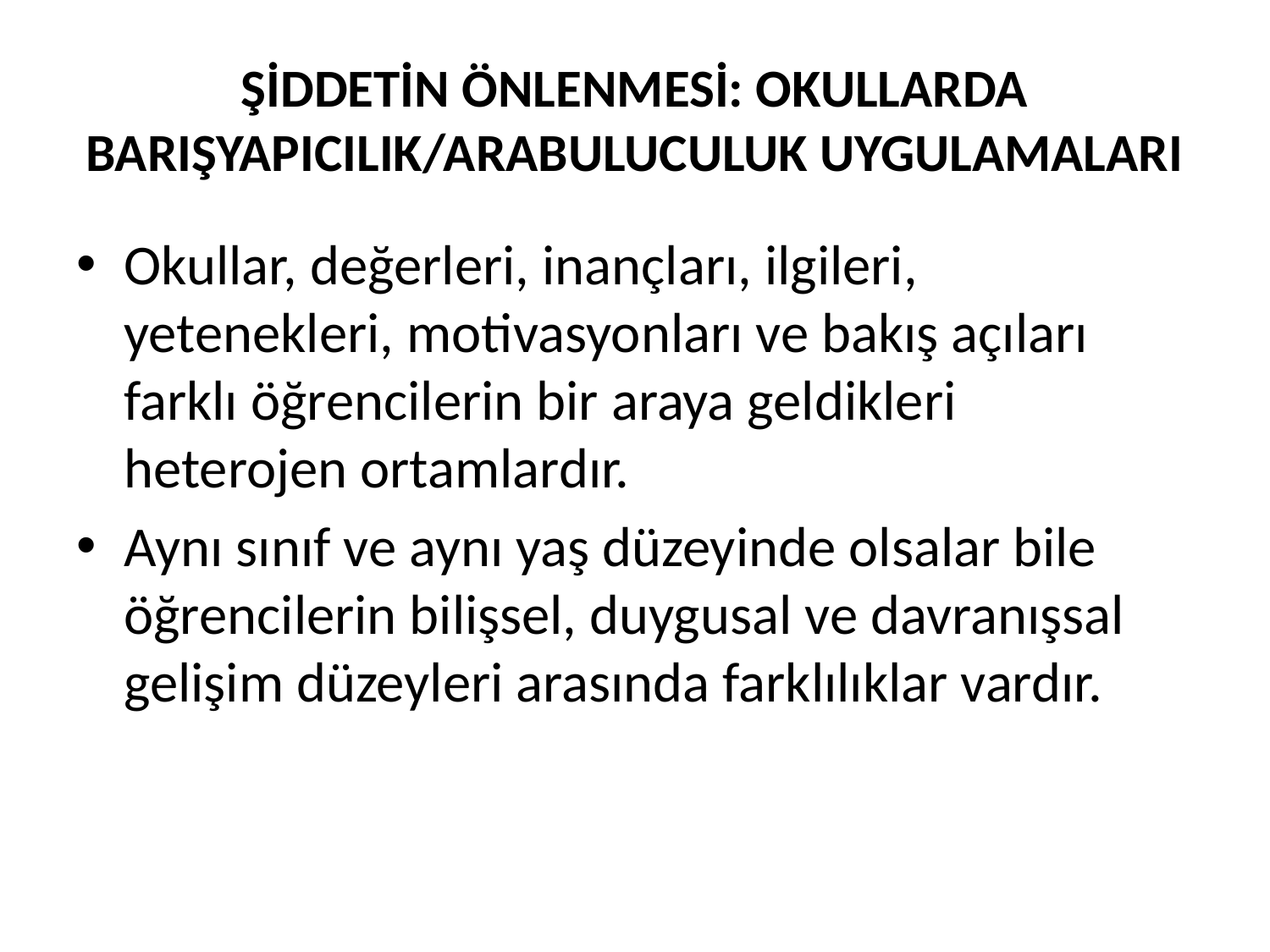

# ŞİDDETİN ÖNLENMESİ: OKULLARDA BARIŞYAPICILIK/ARABULUCULUK UYGULAMALARI
Okullar, değerleri, inançları, ilgileri, yetenekleri, motivasyonları ve bakış açıları farklı öğrencilerin bir araya geldikleri heterojen ortamlardır.
Aynı sınıf ve aynı yaş düzeyinde olsalar bile öğrencilerin bilişsel, duygusal ve davranışsal gelişim düzeyleri arasında farklılıklar vardır.